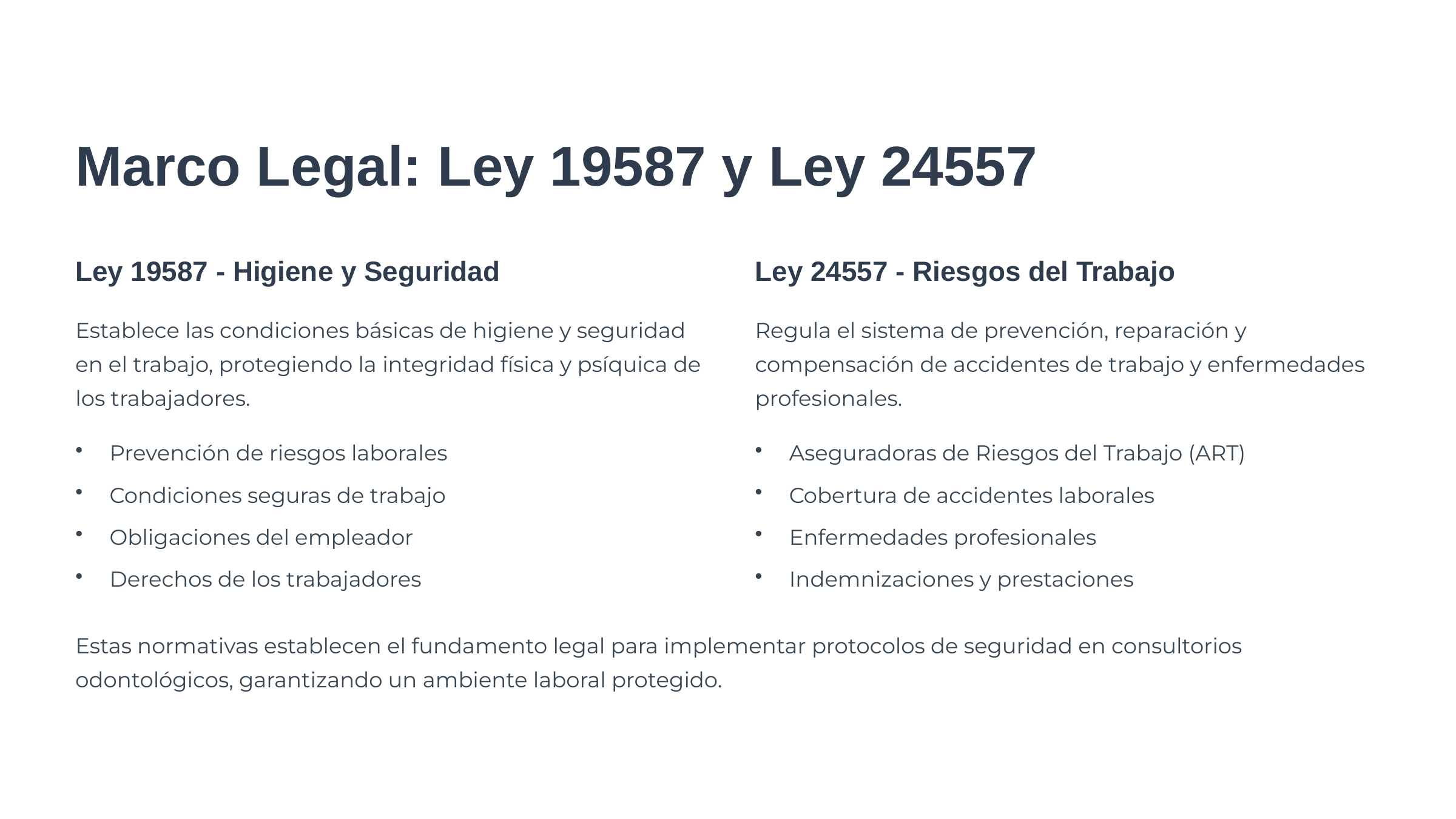

Marco Legal: Ley 19587 y Ley 24557
Ley 19587 - Higiene y Seguridad
Ley 24557 - Riesgos del Trabajo
Establece las condiciones básicas de higiene y seguridad en el trabajo, protegiendo la integridad física y psíquica de los trabajadores.
Regula el sistema de prevención, reparación y compensación de accidentes de trabajo y enfermedades profesionales.
Prevención de riesgos laborales
Aseguradoras de Riesgos del Trabajo (ART)
Condiciones seguras de trabajo
Cobertura de accidentes laborales
Obligaciones del empleador
Enfermedades profesionales
Derechos de los trabajadores
Indemnizaciones y prestaciones
Estas normativas establecen el fundamento legal para implementar protocolos de seguridad en consultorios odontológicos, garantizando un ambiente laboral protegido.